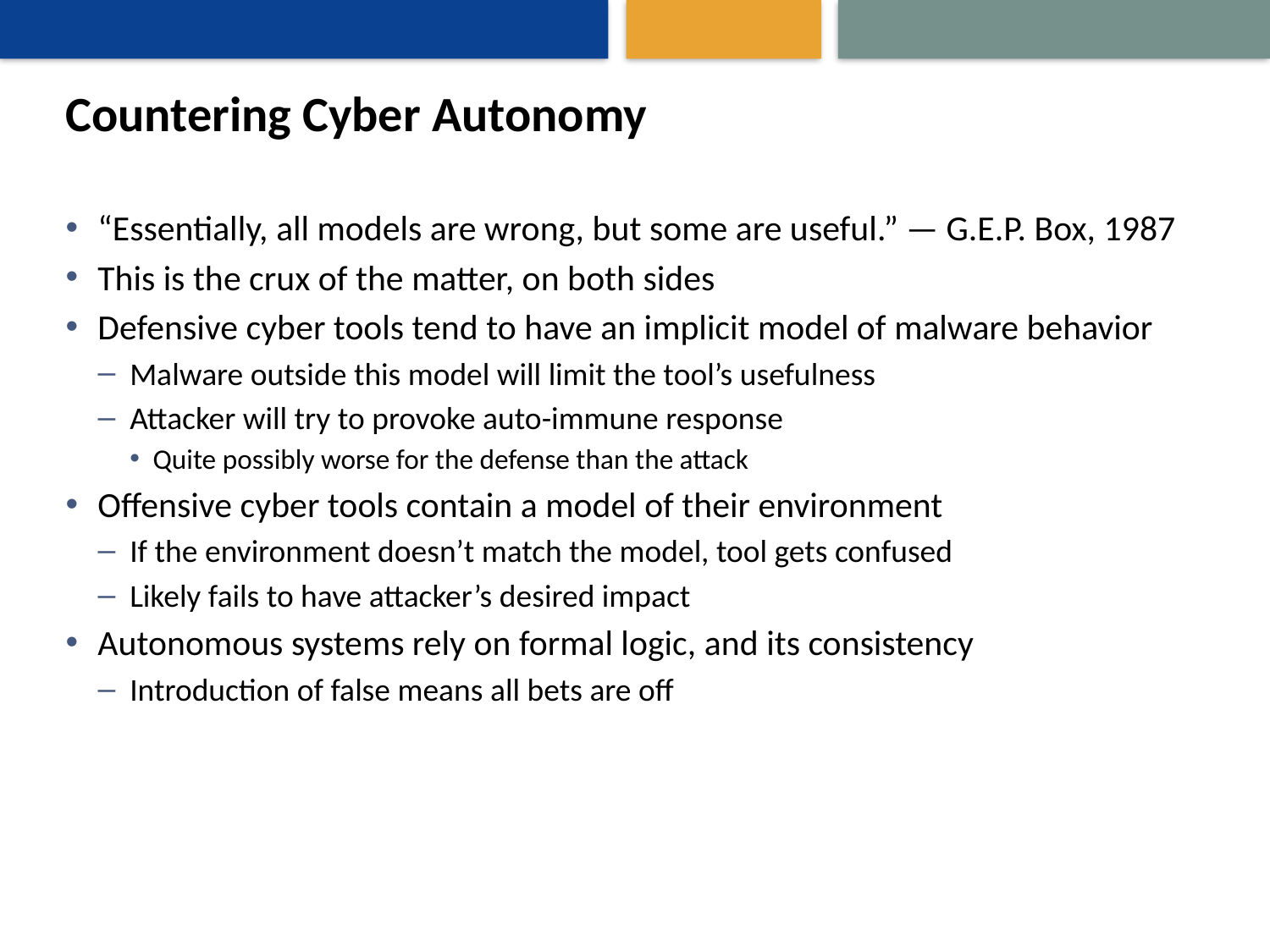

# Countering Cyber Autonomy
“Essentially, all models are wrong, but some are useful.” — G.E.P. Box, 1987
This is the crux of the matter, on both sides
Defensive cyber tools tend to have an implicit model of malware behavior
Malware outside this model will limit the tool’s usefulness
Attacker will try to provoke auto-immune response
Quite possibly worse for the defense than the attack
Offensive cyber tools contain a model of their environment
If the environment doesn’t match the model, tool gets confused
Likely fails to have attacker’s desired impact
Autonomous systems rely on formal logic, and its consistency
Introduction of false means all bets are off